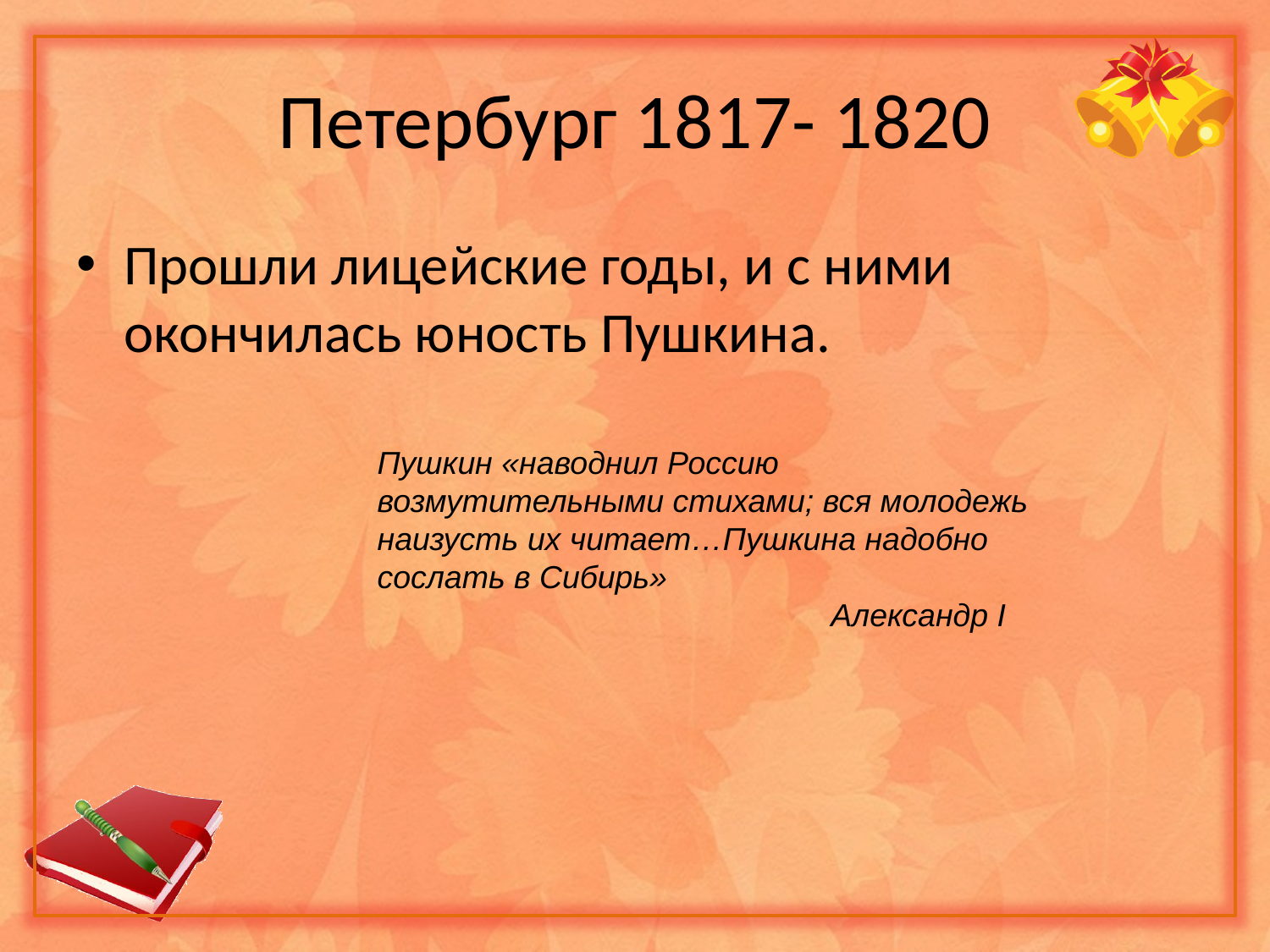

Петербург 1817- 1820
Прошли лицейские годы, и с ними окончилась юность Пушкина.

Пушкин «наводнил Россию возмутительными стихами; вся молодежь наизусть их читает…Пушкина надобно сослать в Сибирь»
                                                   Александр I